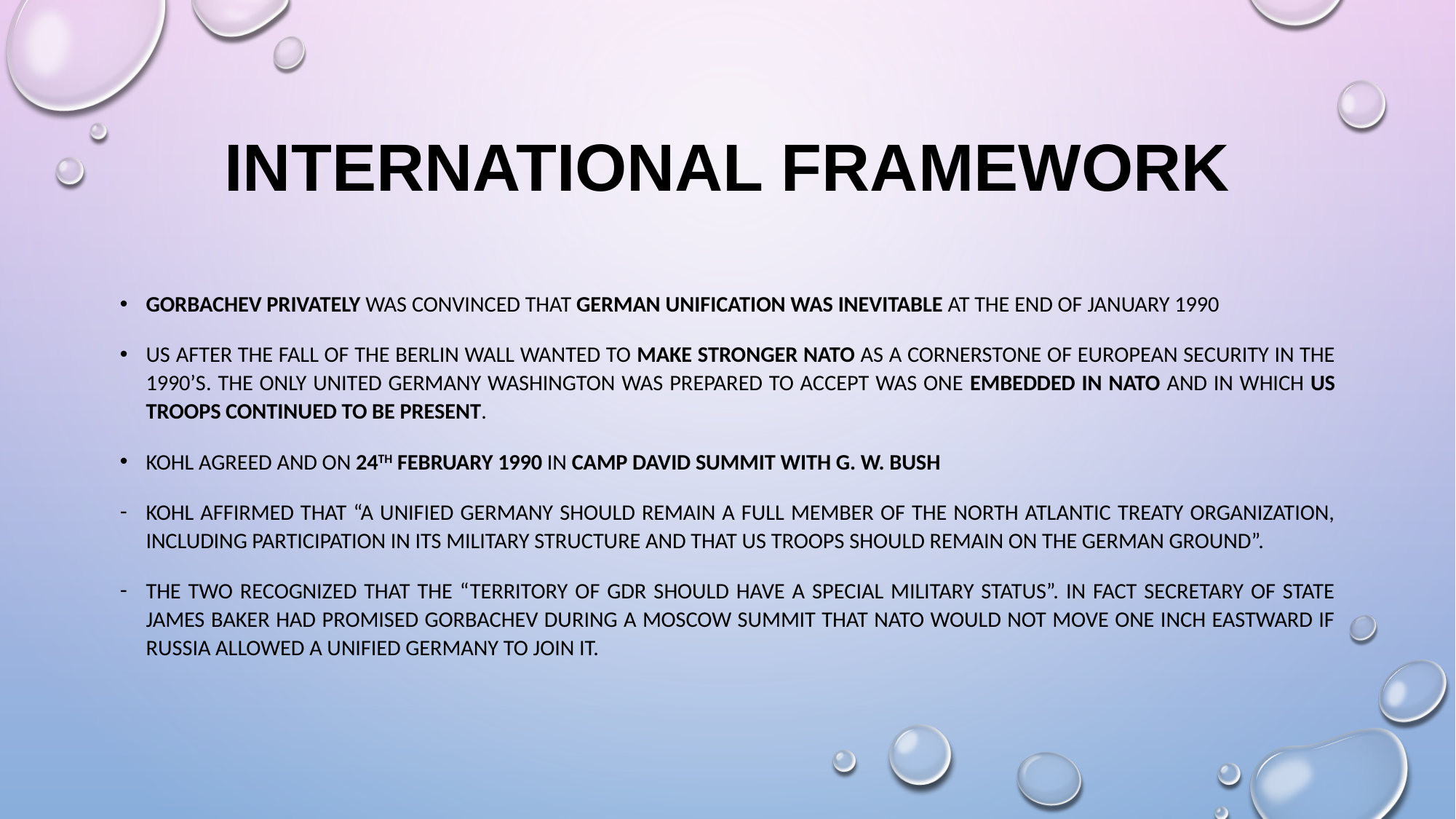

# INTERNATIONAL FRAMEWORK
Gorbachev privately was convinced that German unification was inevitable at the end of January 1990
US after the fall of the Berlin wall wanted to make stronger NATO as a cornerstone of European security in the 1990’s. The only united Germany Washington was prepared to accept was one embedded in Nato and in which US troops continued to be present.
Kohl agreed and on 24th February 1990 in Camp David summit with G. W. Bush
Kohl affirmed that “a unified Germany should remain a full member of the North Atlantic Treaty Organization, including participation in its military structure and that US troops should remain on the German ground”.
The two recognized that the “territory of GDR should have a special military status”. In fact Secretary of State James Baker had promised Gorbachev during a Moscow summit that NATO would not move one inch eastward if Russia allowed a unified Germany to join it.